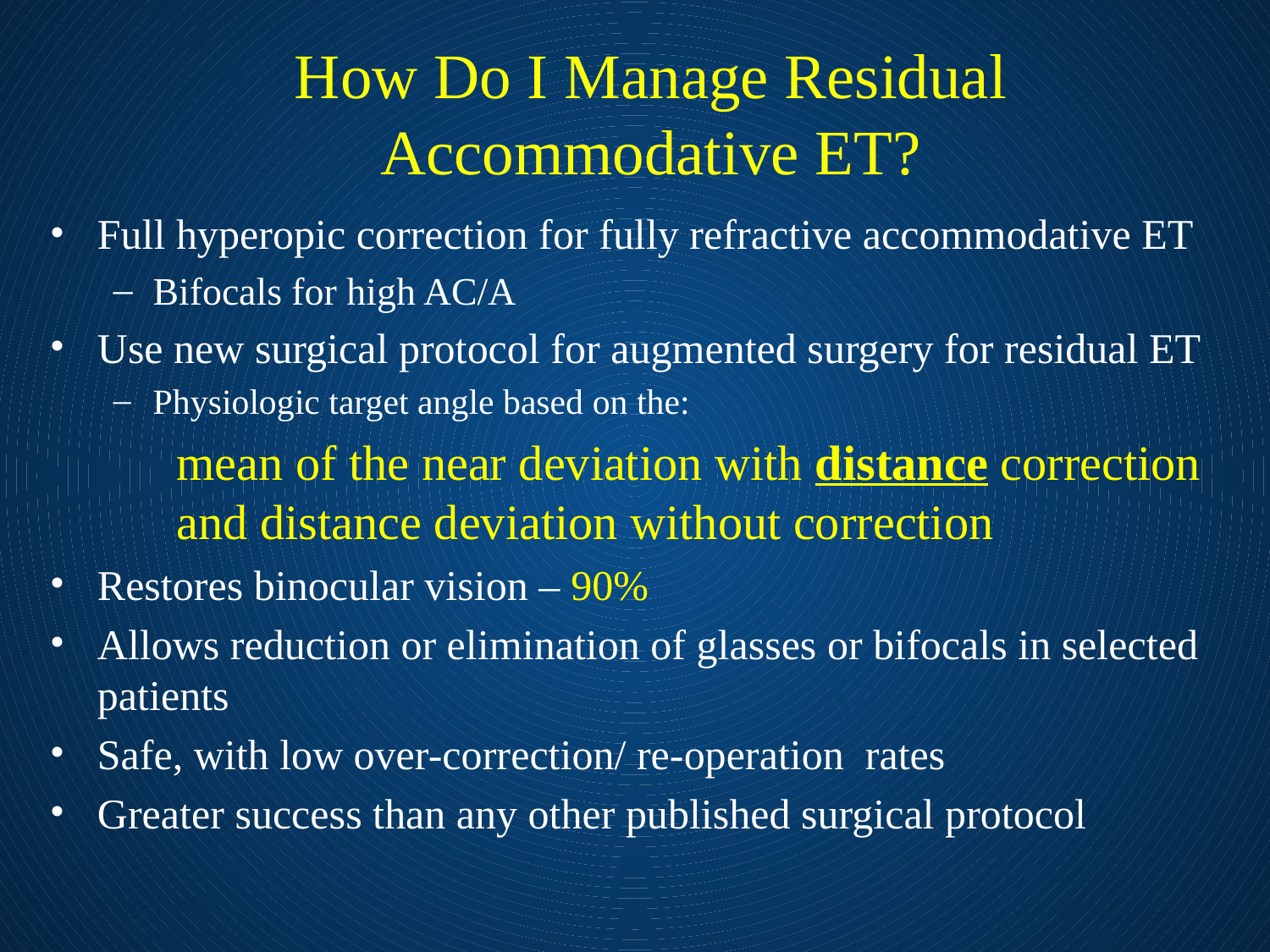

# How Do I Manage Residual Accommodative ET?
Full hyperopic correction for fully refractive accommodative ET
Bifocals for high AC/A
Use new surgical protocol for augmented surgery for residual ET
Physiologic target angle based on the:
mean of the near deviation with distance correction and distance deviation without correction
Restores binocular vision – 90%
Allows reduction or elimination of glasses or bifocals in selected patients
Safe, with low over-correction/ re-operation  rates
Greater success than any other published surgical protocol